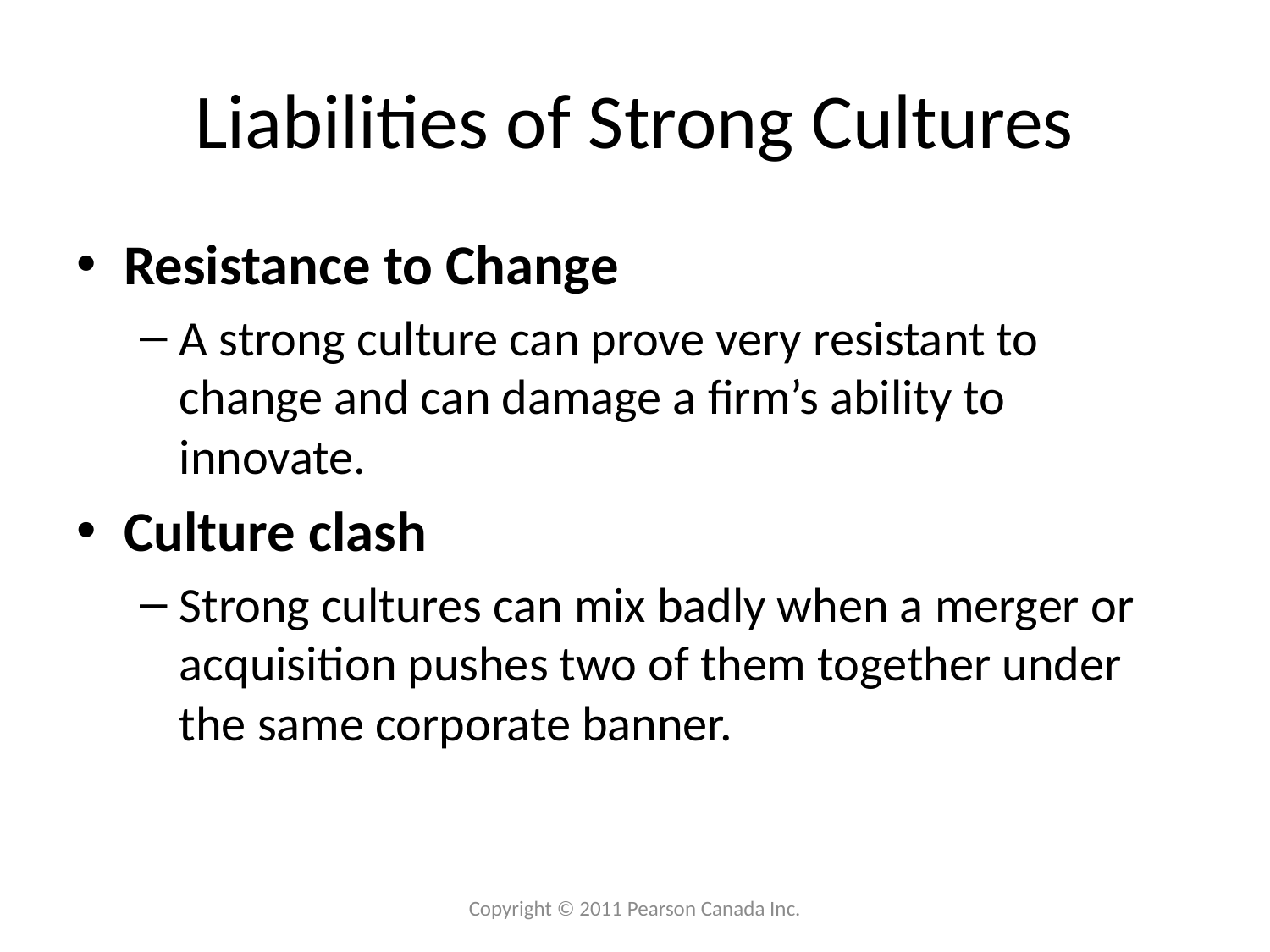

# Liabilities of Strong Cultures
Resistance to Change
A strong culture can prove very resistant to change and can damage a firm’s ability to innovate.
Culture clash
Strong cultures can mix badly when a merger or acquisition pushes two of them together under the same corporate banner.
Copyright © 2011 Pearson Canada Inc.